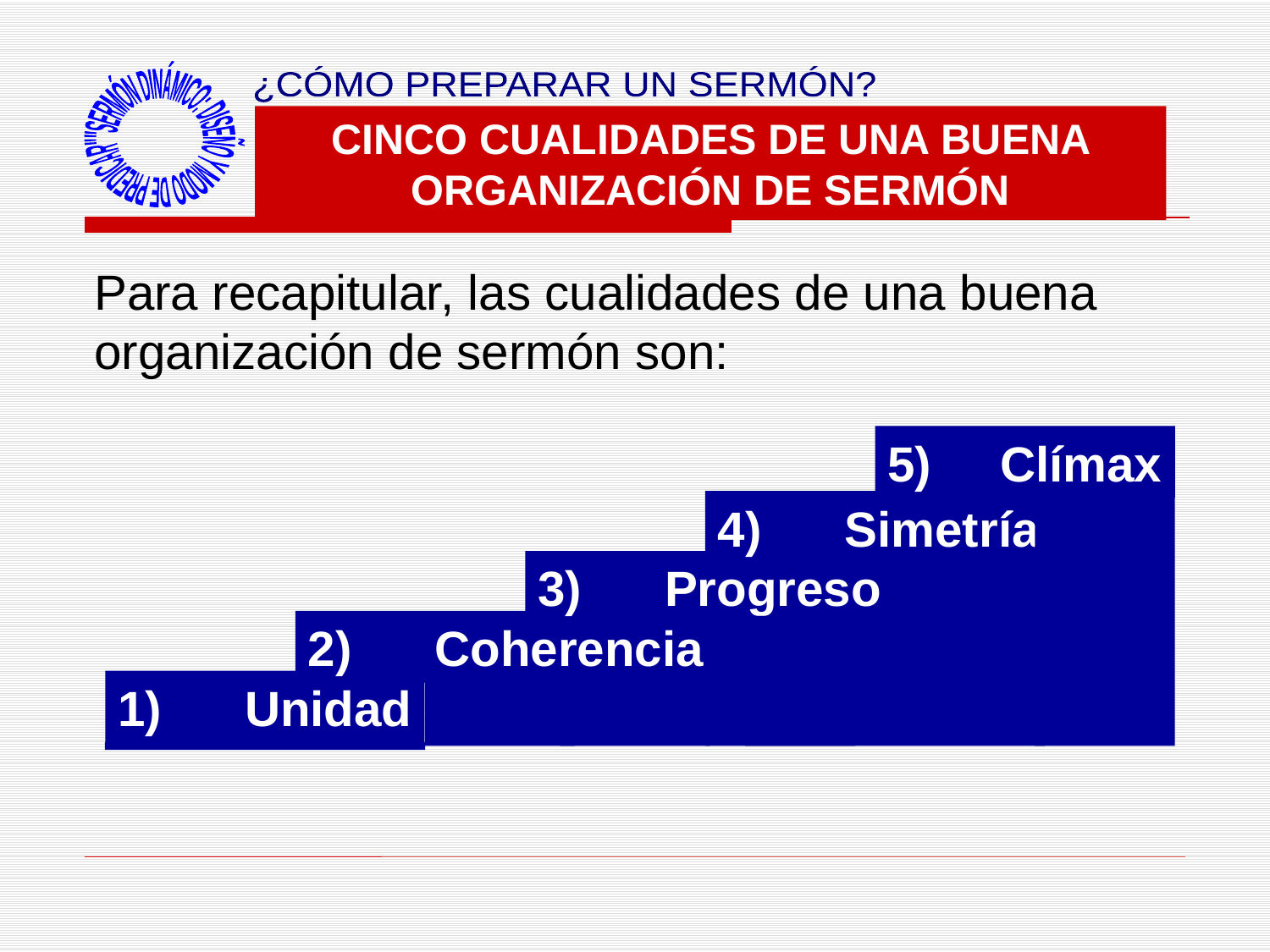

"SERMÓN DINÁMICO: DISEÑO Y MODO DE PREDICAR"
¿CÓMO PREPARAR UN SERMÓN?
CINCO CUALIDADES DE UNA BUENA ORGANIZACIÓN DE SERMÓN
Para recapitular, las cualidades de una buena organización de sermón son:
5)     Clímax

4) 	Simetría
3)	Progreso

2)	Coherencia

1) 	Unidad